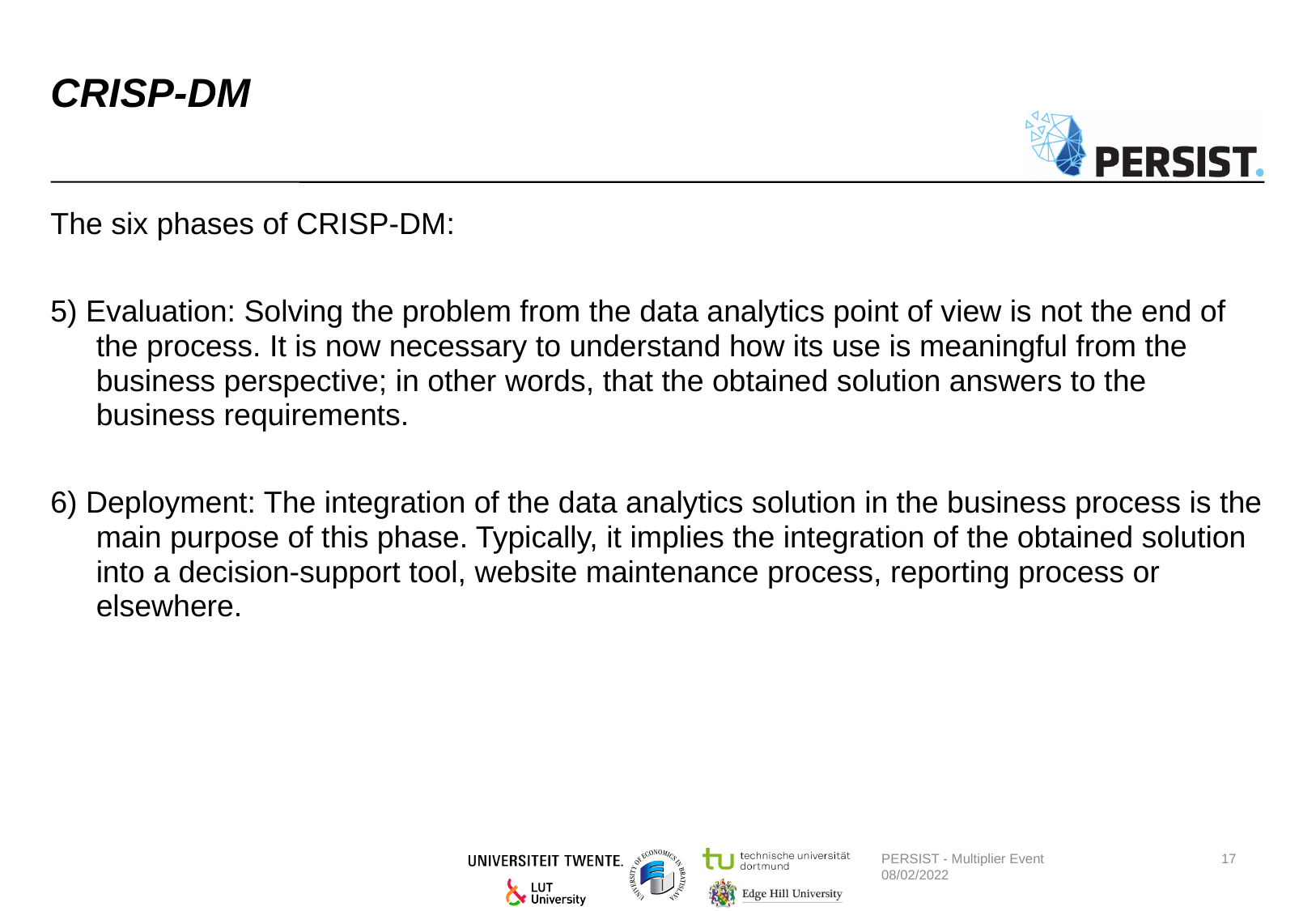

# CRISP-DM

The six phases of CRISP-DM:

5) Evaluation: Solving the problem from the data analytics point of view is not the end of the process. It is now necessary to understand how its use is meaningful from the business perspective; in other words, that the obtained solution answers to the business requirements.

6) Deployment: The integration of the data analytics solution in the business process is the main purpose of this phase. Typically, it implies the integration of the obtained solution into a decision-support tool, website maintenance process, reporting process or elsewhere.